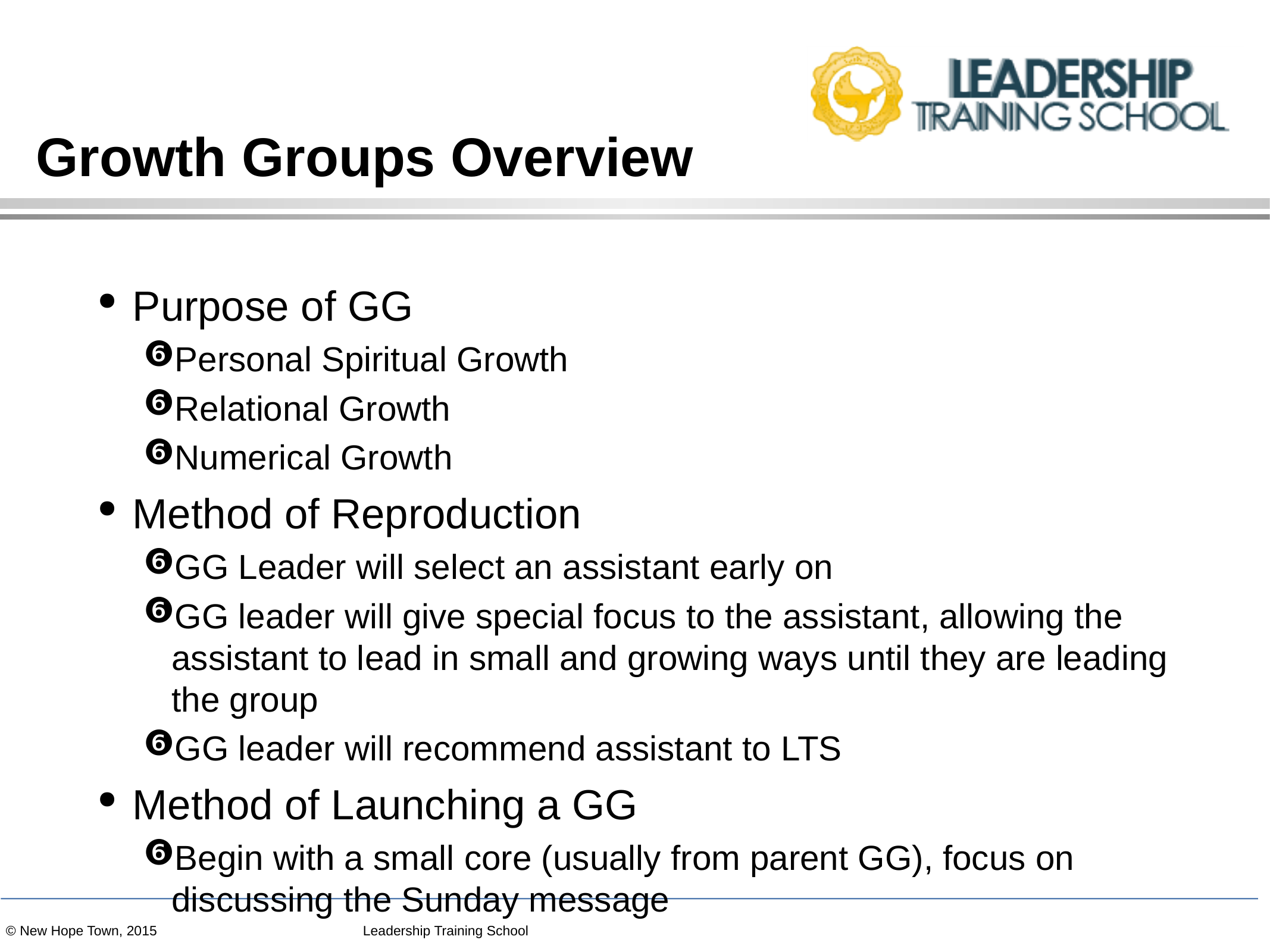

# Growth Groups Overview
Purpose of GG
Personal Spiritual Growth
Relational Growth
Numerical Growth
Method of Reproduction
GG Leader will select an assistant early on
GG leader will give special focus to the assistant, allowing the assistant to lead in small and growing ways until they are leading the group
GG leader will recommend assistant to LTS
Method of Launching a GG
Begin with a small core (usually from parent GG), focus on discussing the Sunday message
4